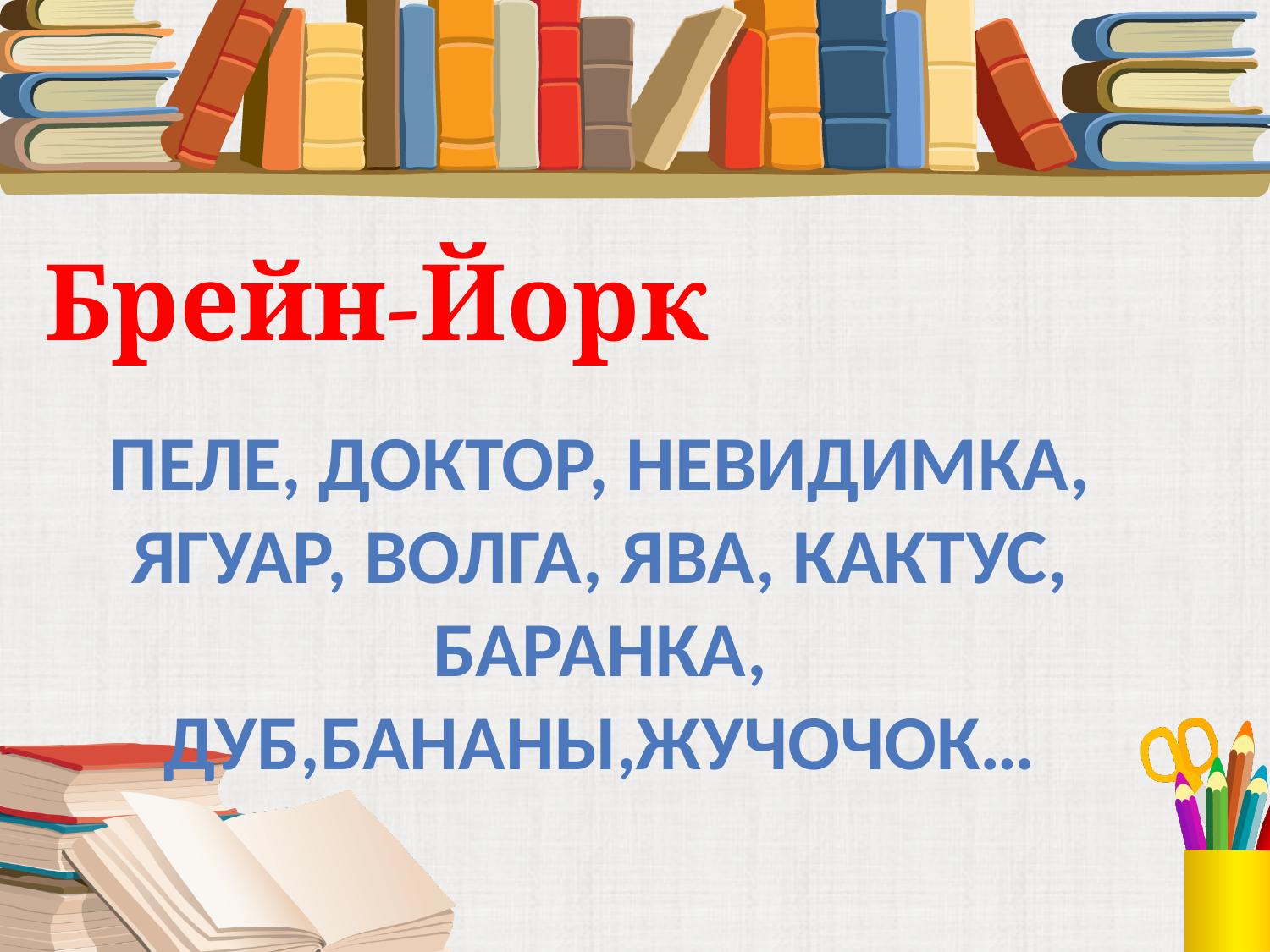

#
Брейн-Йорк
Пеле, доктор, невидимка, ягуар, волга, ява, кактус, баранка, дуб,бананы,жучочок…